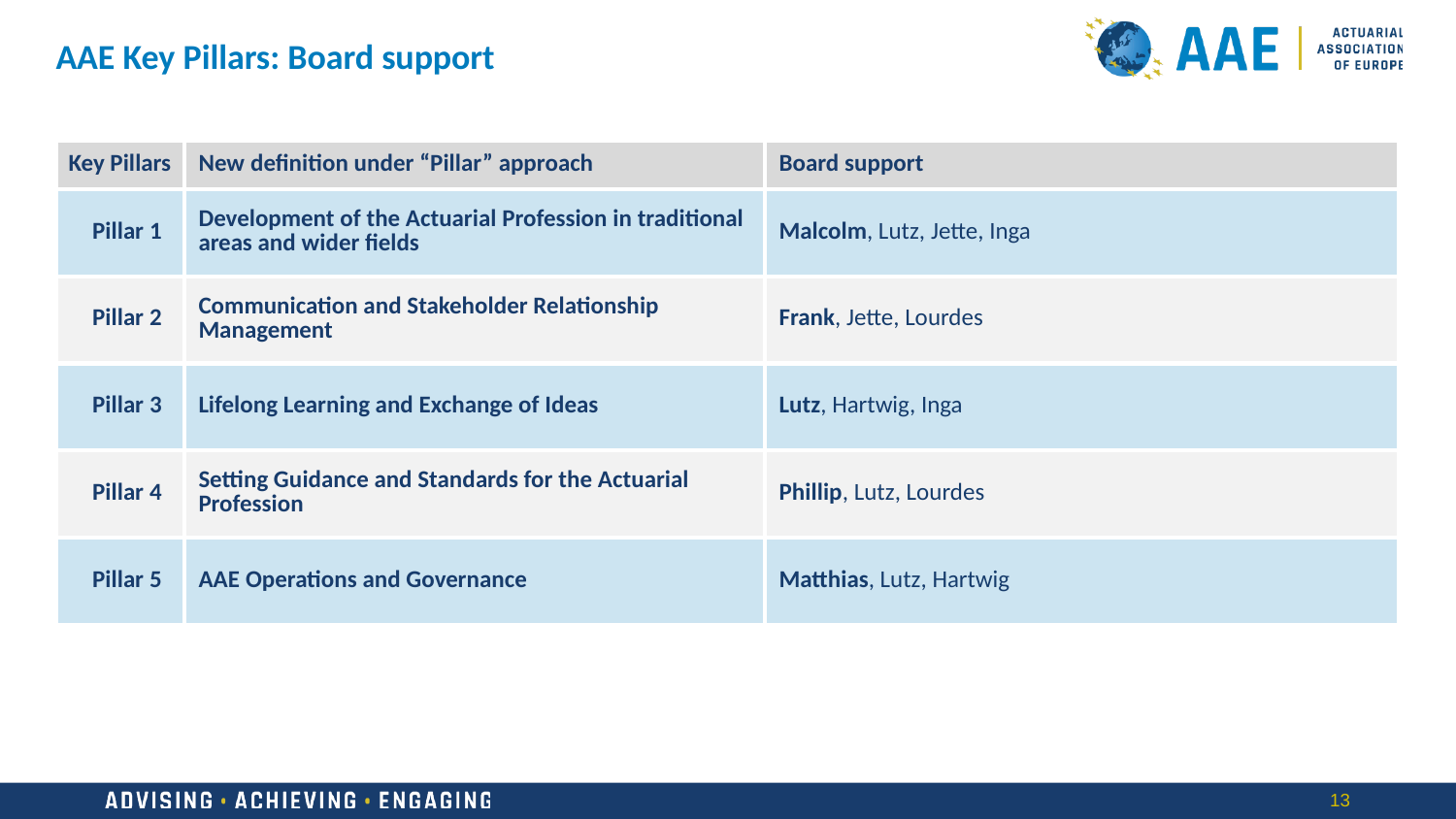

AAE Key Pillars: Board support
| Key Pillars | New definition under “Pillar” approach | Board support |
| --- | --- | --- |
| Pillar 1 | Development of the Actuarial Profession in traditional areas and wider fields | Malcolm, Lutz, Jette, Inga |
| Pillar 2 | Communication and Stakeholder Relationship Management | Frank, Jette, Lourdes |
| Pillar 3 | Lifelong Learning and Exchange of Ideas | Lutz, Hartwig, Inga |
| Pillar 4 | Setting Guidance and Standards for the Actuarial Profession | Phillip, Lutz, Lourdes |
| Pillar 5 | AAE Operations and Governance | Matthias, Lutz, Hartwig |
13